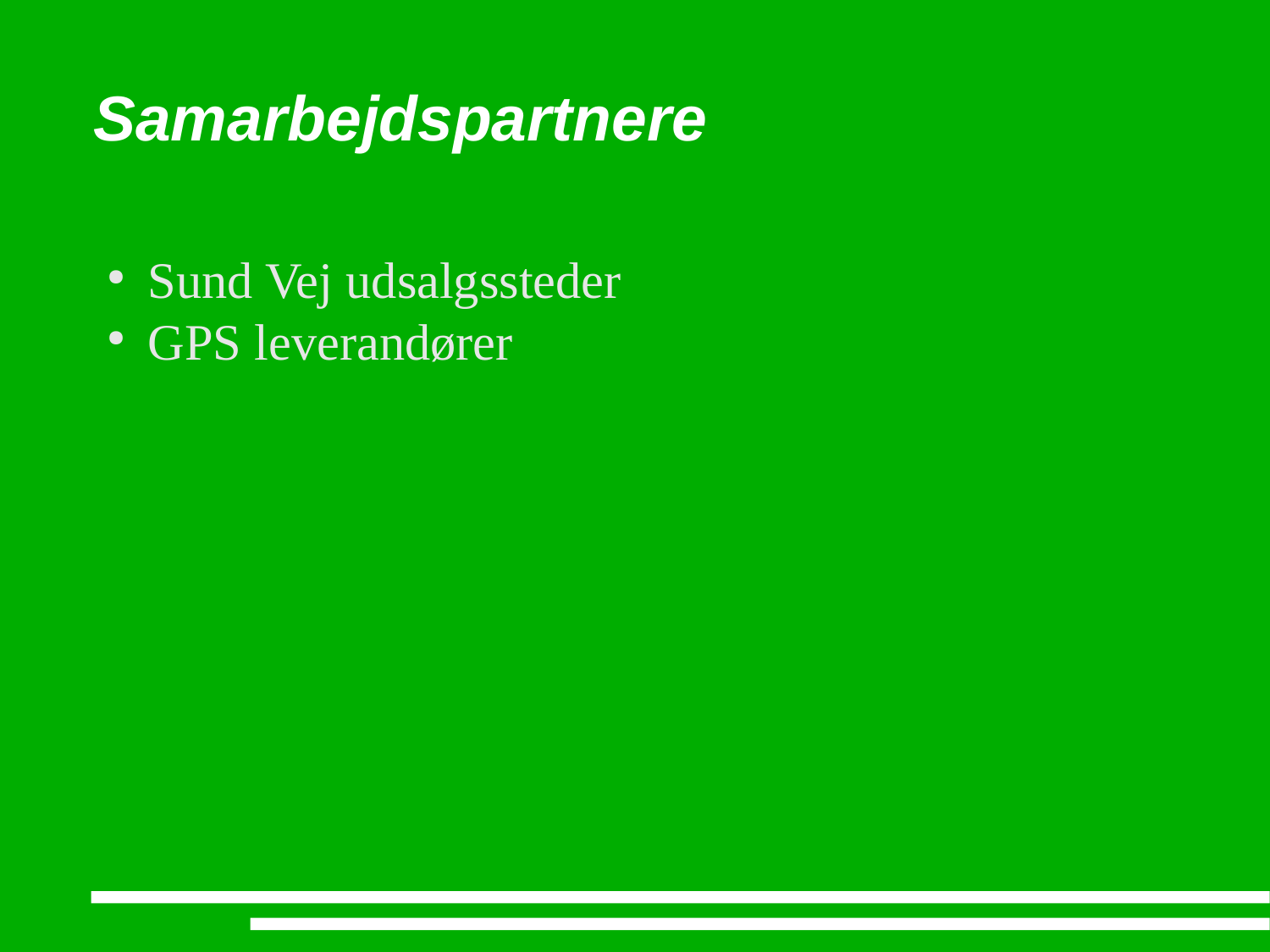

# Samarbejdspartnere
Sund Vej udsalgssteder
GPS leverandører